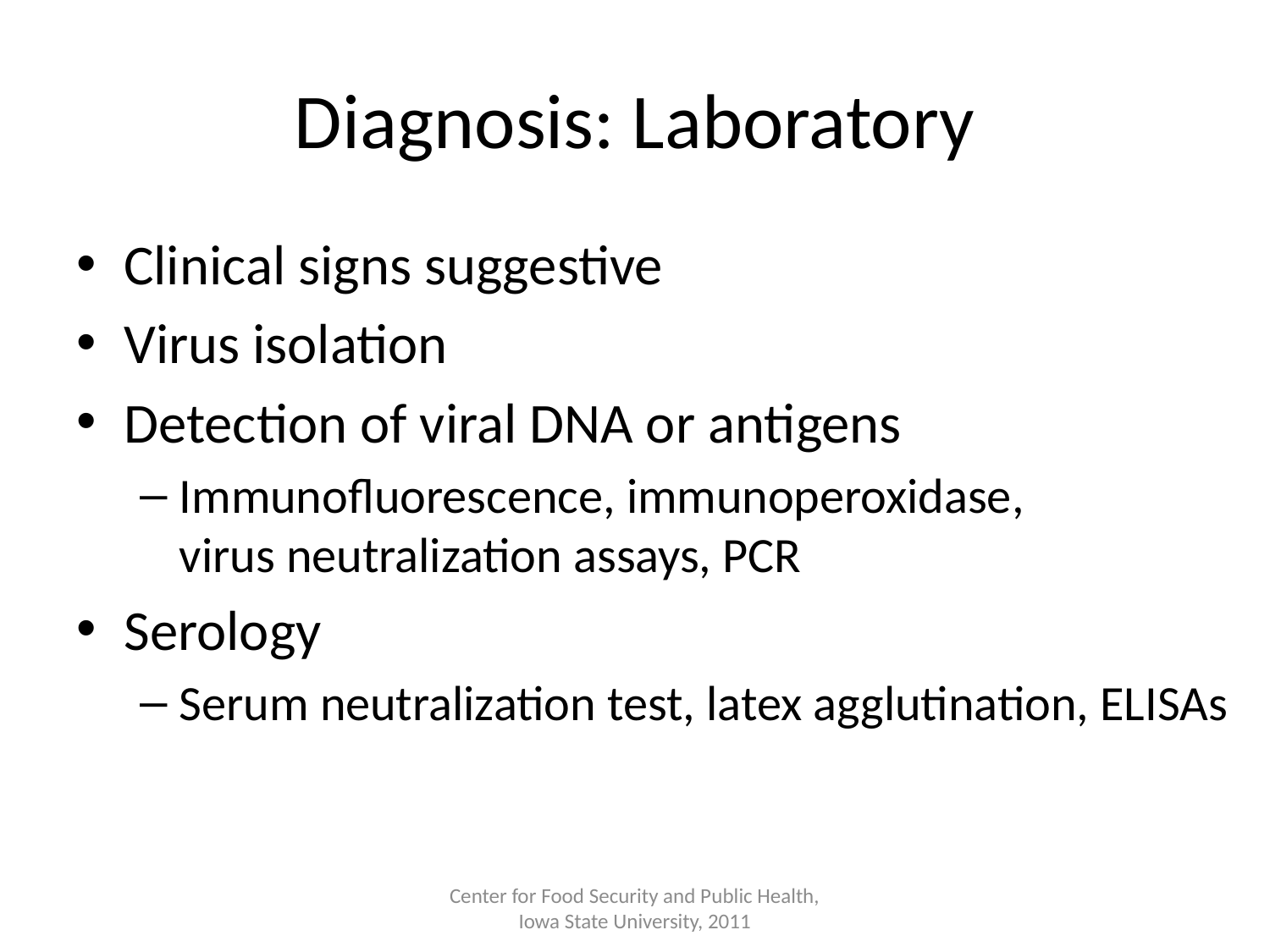

# Diagnosis: Laboratory
Clinical signs suggestive
Virus isolation
Detection of viral DNA or antigens
Immunofluorescence, immunoperoxidase,
virus neutralization assays, PCR
Serology
Serum neutralization test, latex agglutination, ELISAs
Center for Food Security and Public Health, Iowa State University, 2011